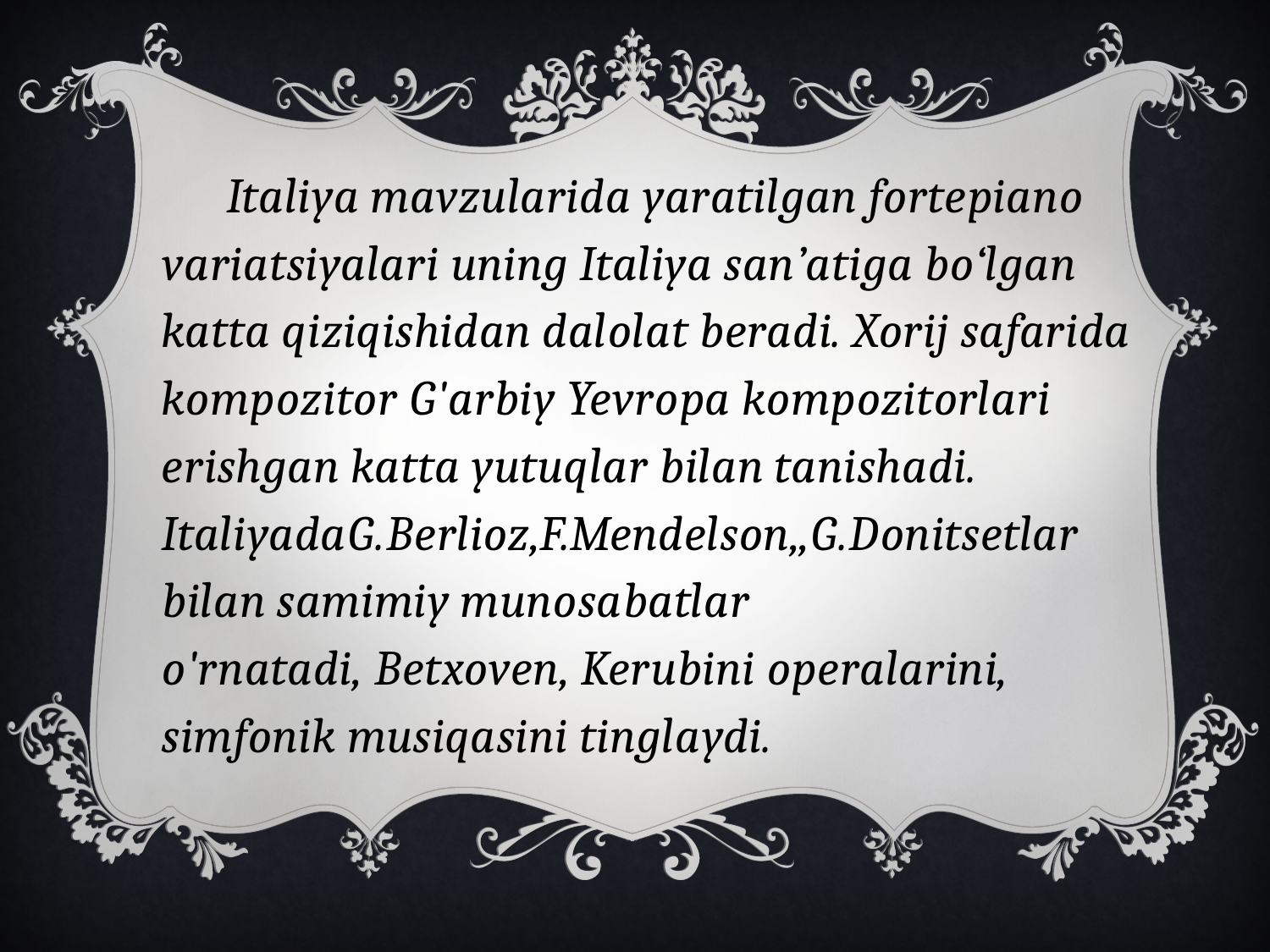

Italiya mavzularida yaratilgan fortepiano variatsiyalari uning Italiya san’atiga bo‘lgan katta qiziqishidan dalolat beradi. Xorij safarida kompozitor G'arbiy Yevropa kompozitorlari erishgan katta yutuqlar bilan tanishadi. ItaliyadaG.Berlioz,F.Mendelson,,G.Donitsetlar bilan samimiy munosabatlar
o'rnatadi, Betxoven, Kerubini operalarini, simfonik musiqasini tinglaydi.